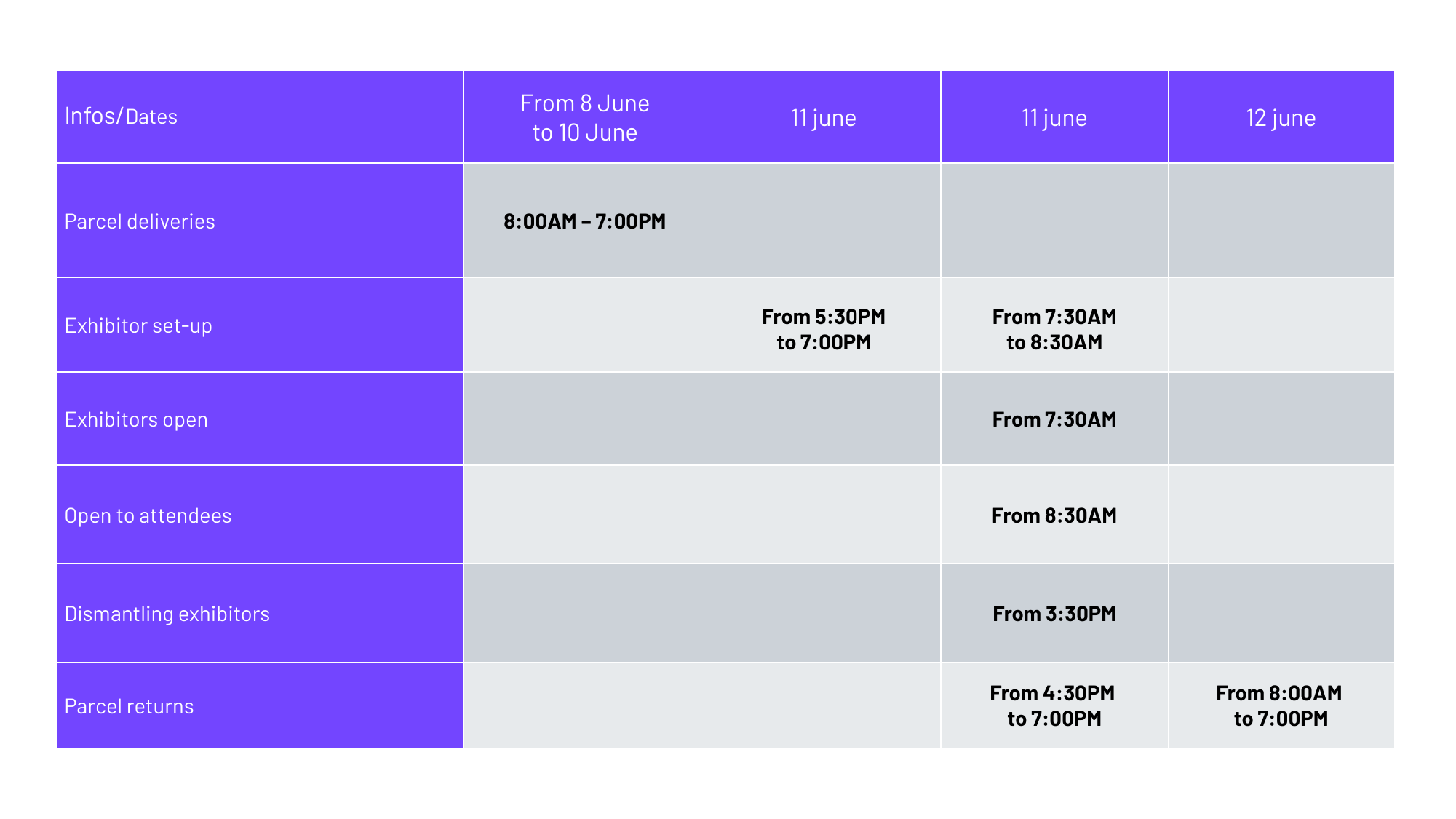

| Infos/Dates | From 8 June to 10 June | 11 june | 11 june | 12 june |
| --- | --- | --- | --- | --- |
| Parcel deliveries | 8:00AM – 7:00PM |  |  |  |
| Exhibitor set-up |  | From 5:30PM to 7:00PM | From 7:30AM to 8:30AM |  |
| Exhibitors open |  |  | From 7:30AM |  |
| Open to attendees |  |  | From 8:30AM |  |
| Dismantling exhibitors |  |  | From 3:30PM |  |
| Parcel returns |  |  | From 4:30PM to 7:00PM | From 8:00AM to 7:00PM |